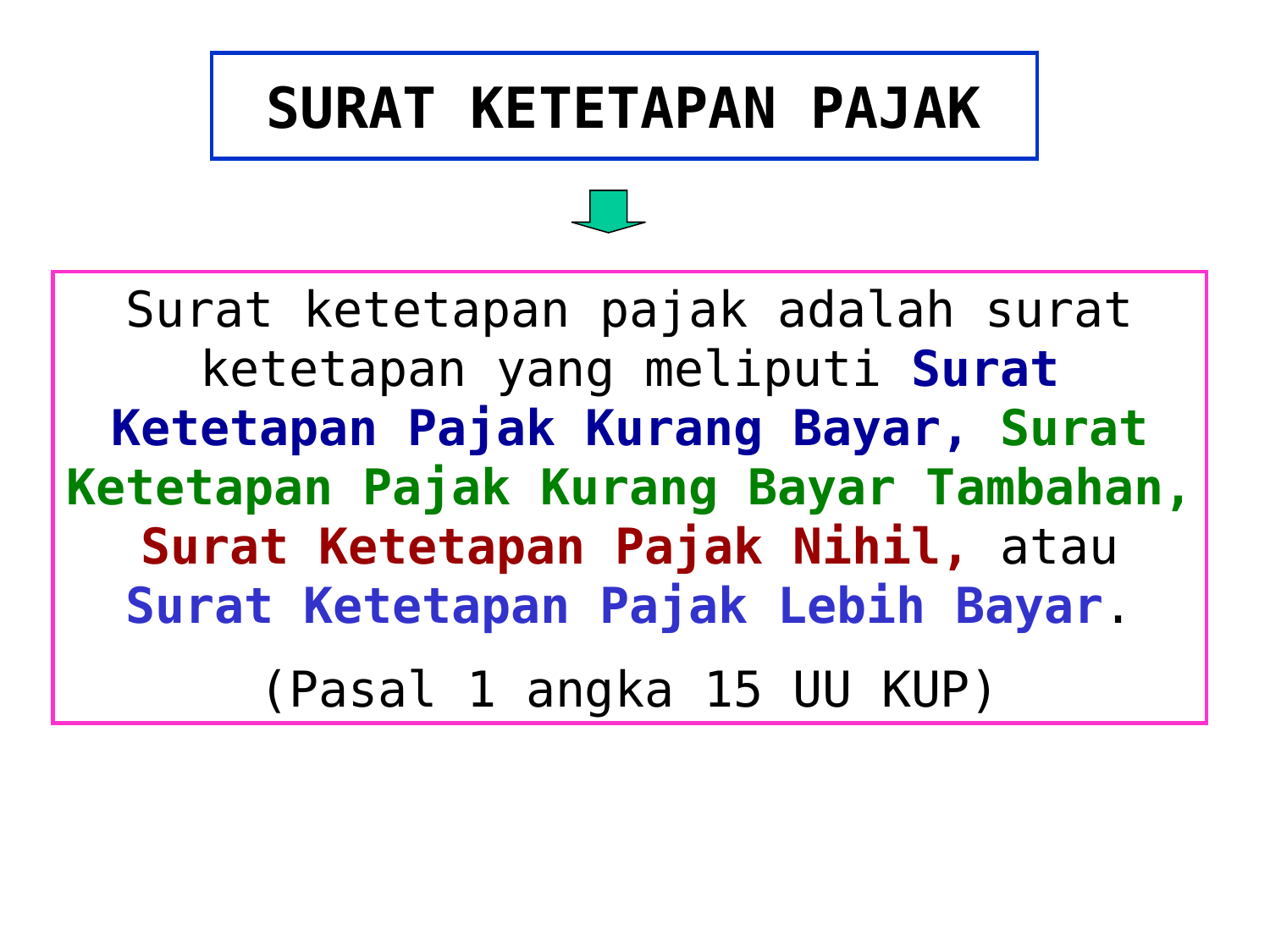

# SURAT KETETAPAN PAJAK

Surat ketetapan pajak adalah surat ketetapan yang meliputi Surat Ketetapan Pajak Kurang Bayar, Surat Ketetapan Pajak Kurang Bayar Tambahan, Surat Ketetapan Pajak Nihil, atau Surat Ketetapan Pajak Lebih Bayar.
(Pasal 1 angka 15 UU KUP)